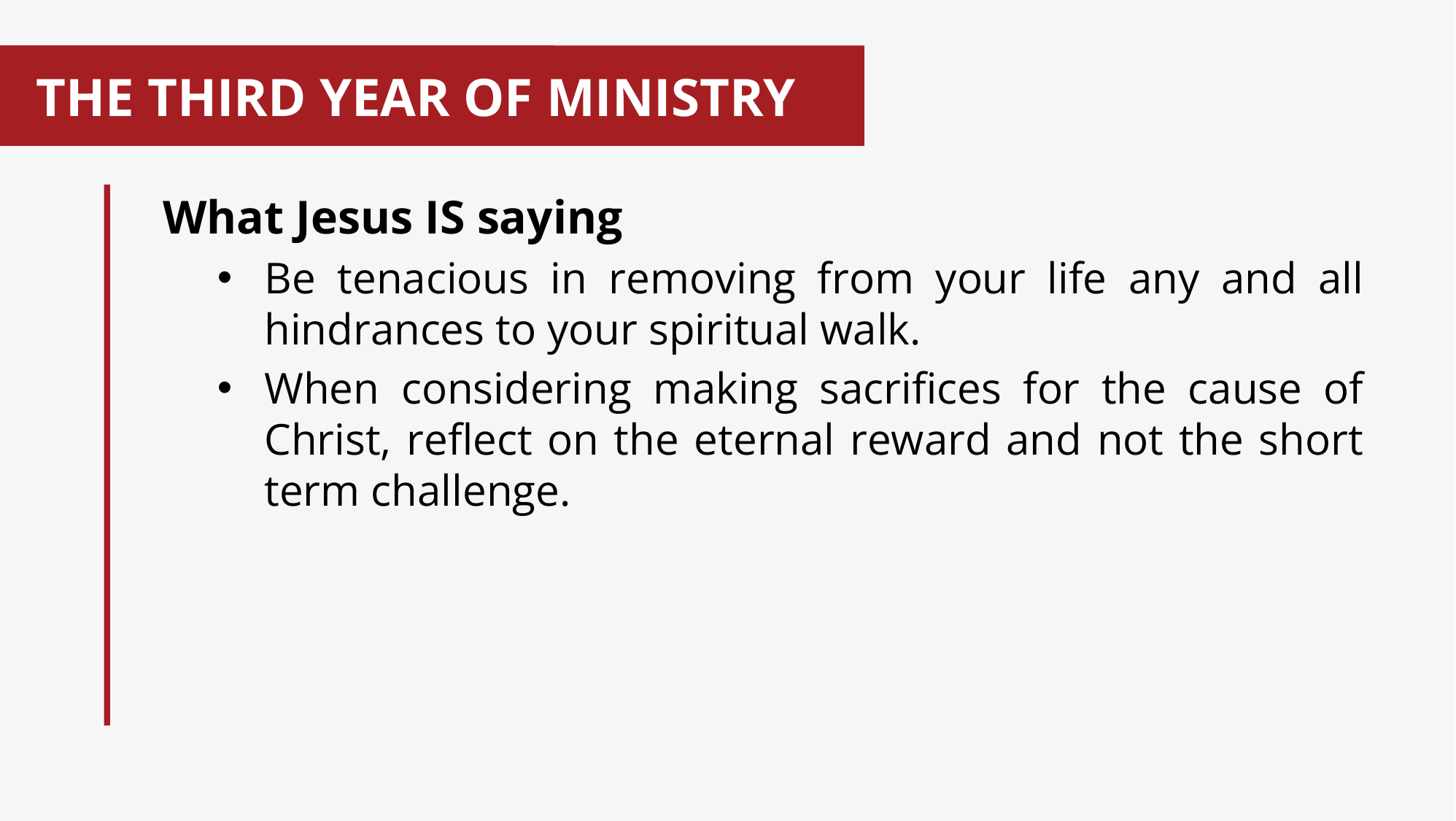

THE THIRD YEAR OF MINISTRY
#
 What Jesus IS saying
Be tenacious in removing from your life any and all hindrances to your spiritual walk.
When considering making sacrifices for the cause of Christ, reflect on the eternal reward and not the short term challenge.